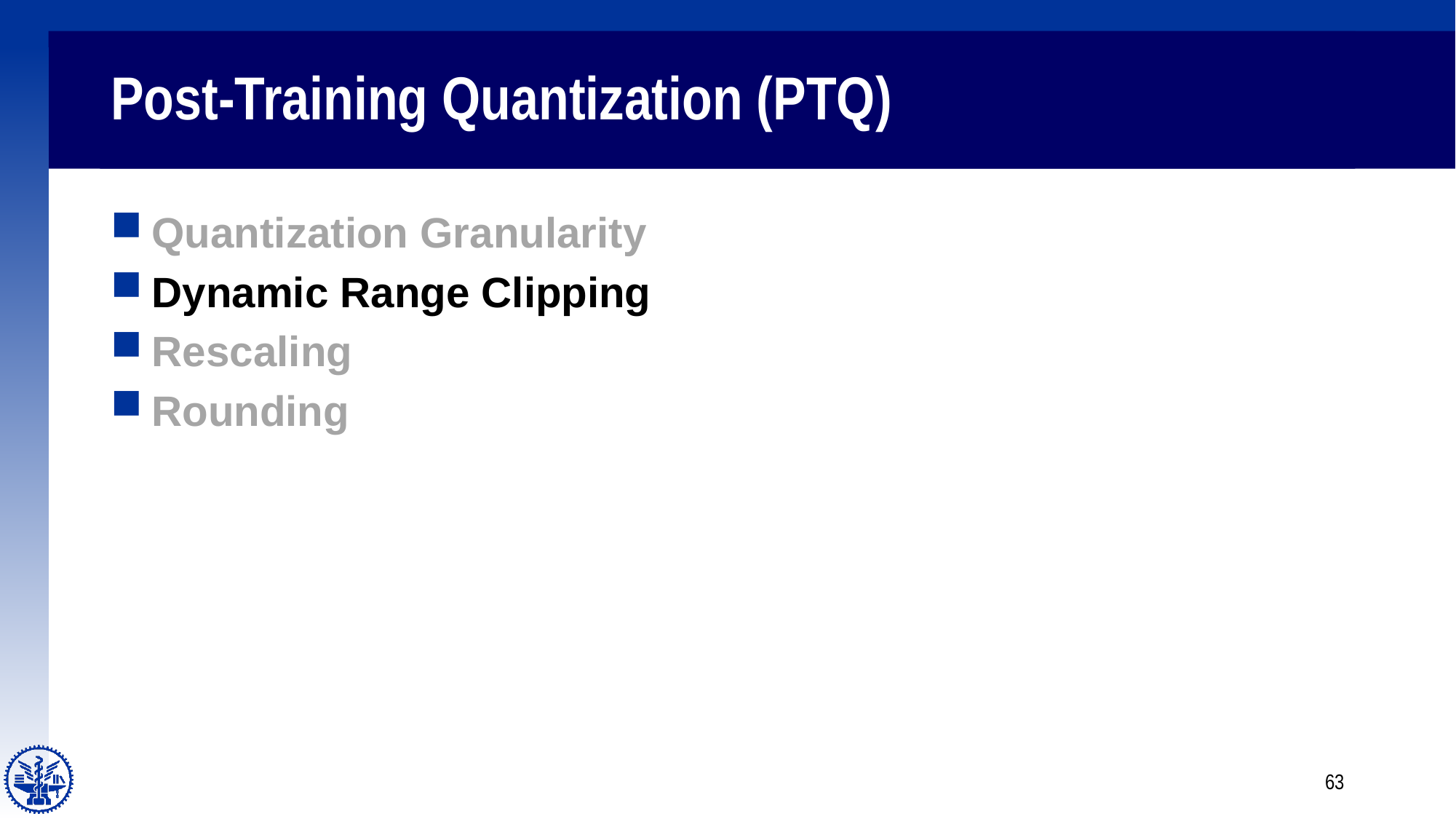

# Post-Training Quantization (PTQ)
Quantization Granularity
Dynamic Range Clipping
Rescaling
Rounding
63